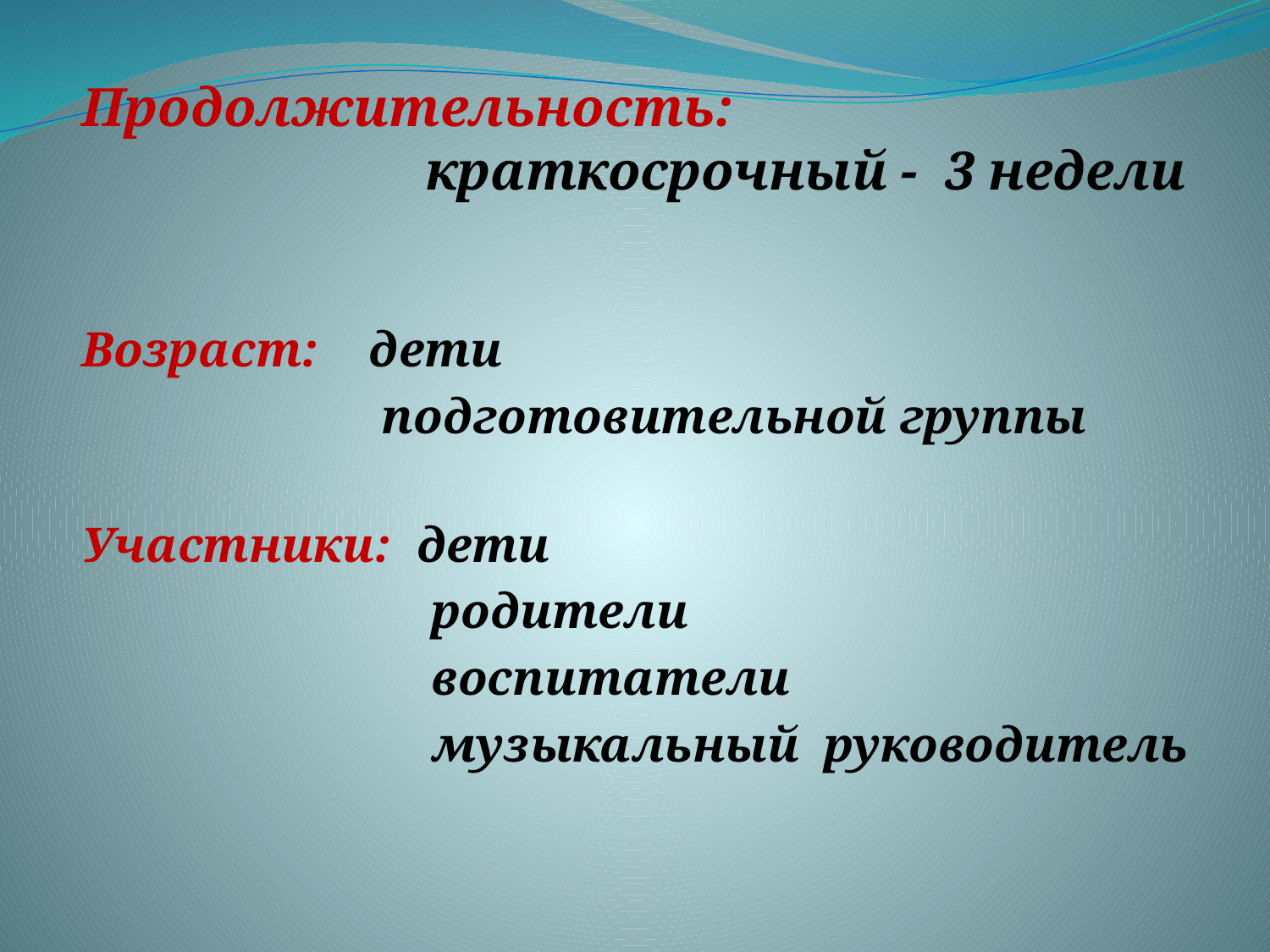

Продолжительность:
                         краткосрочный -  3 недели

#

Возраст:    дети
                        подготовительной группы

Участники:  дети
                            родители
                            воспитатели
                            музыкальный  руководитель